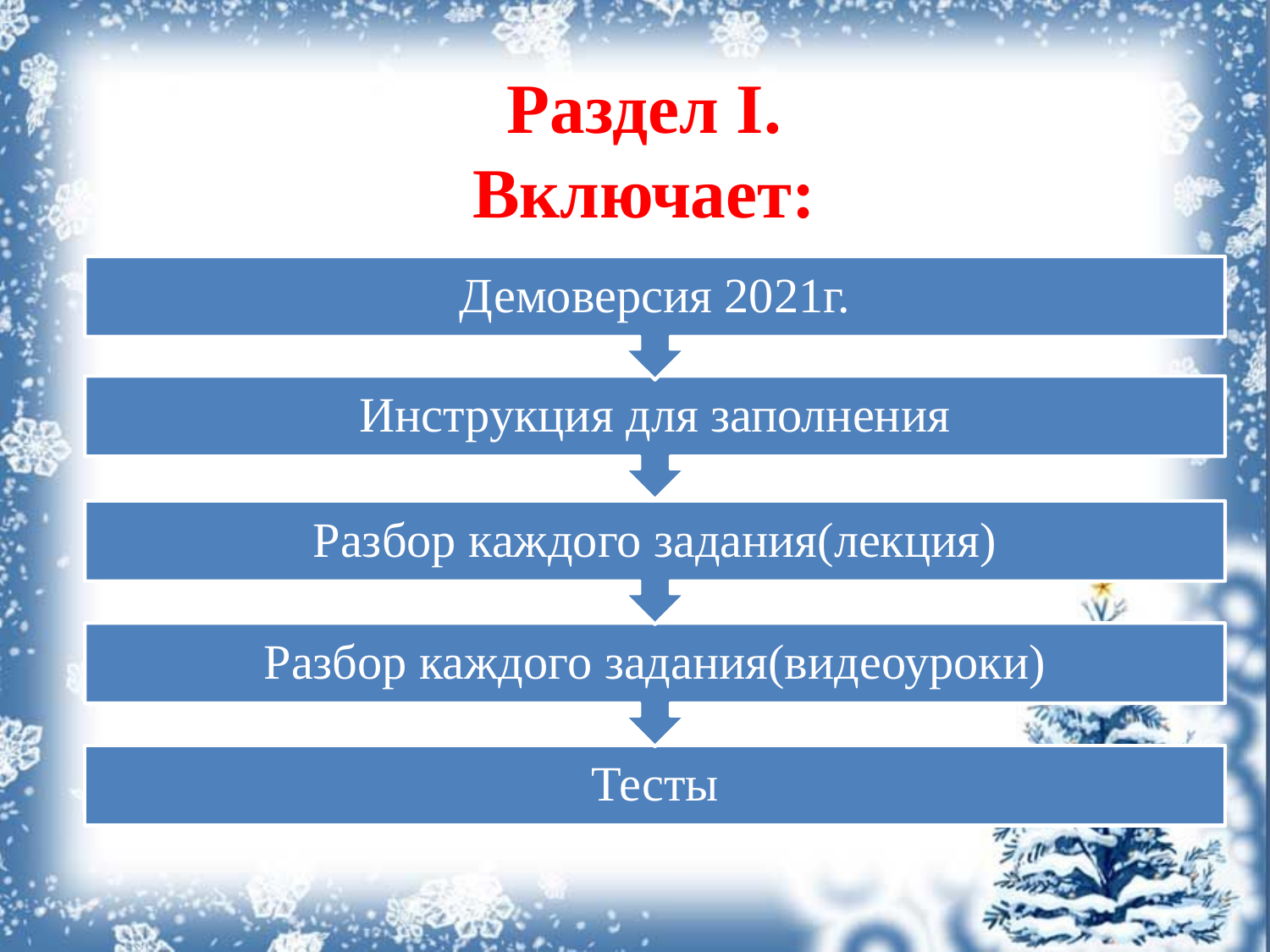

Раздел I.
Включает:
Тесты
Разбор каждого задания(видеоуроки)
Разбор каждого задания(лекция)
Инструкция для заполнения
Демоверсия 2021г.